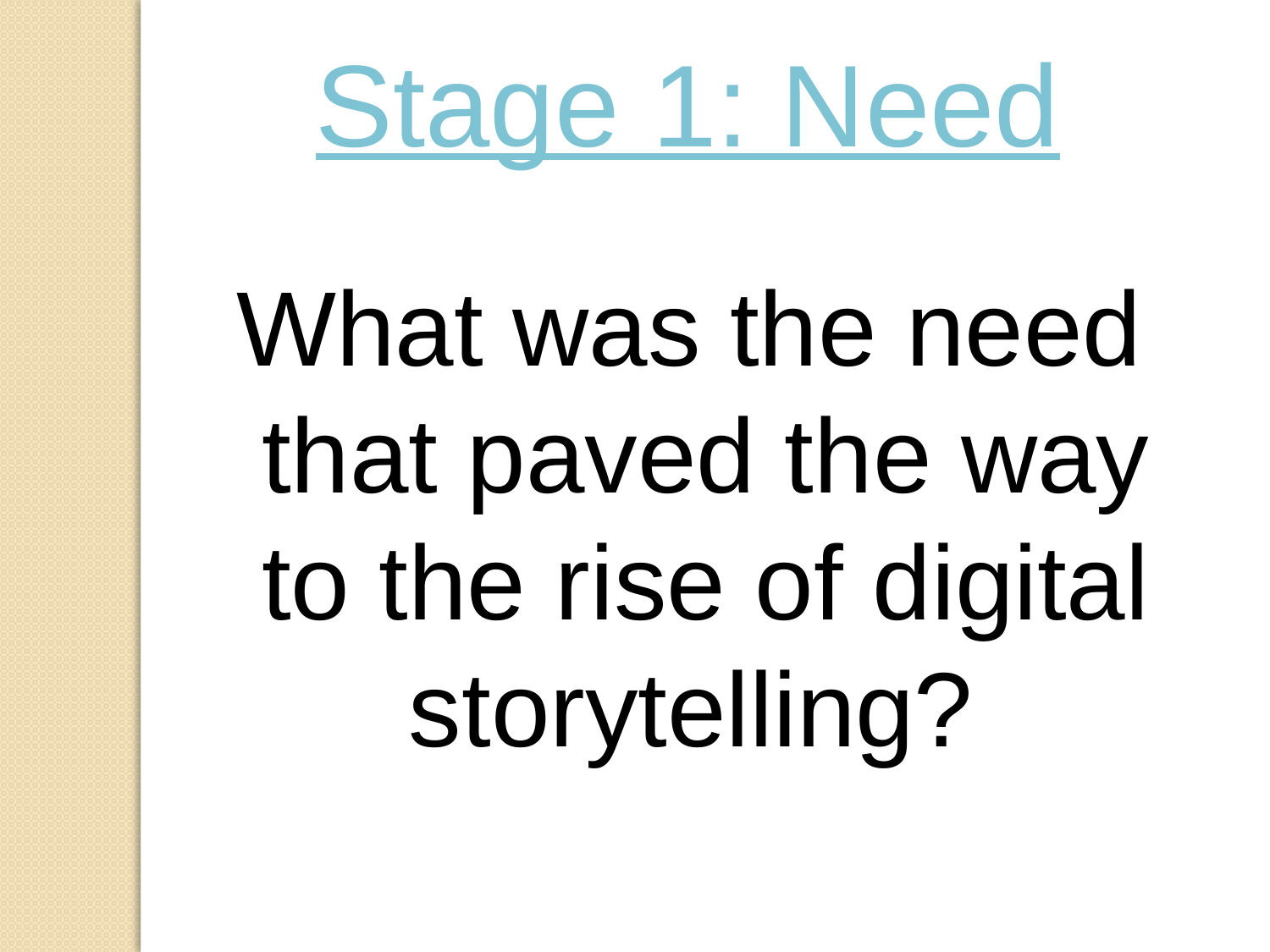

Stage 1: Need
What was the need that paved the way to the rise of digital storytelling?